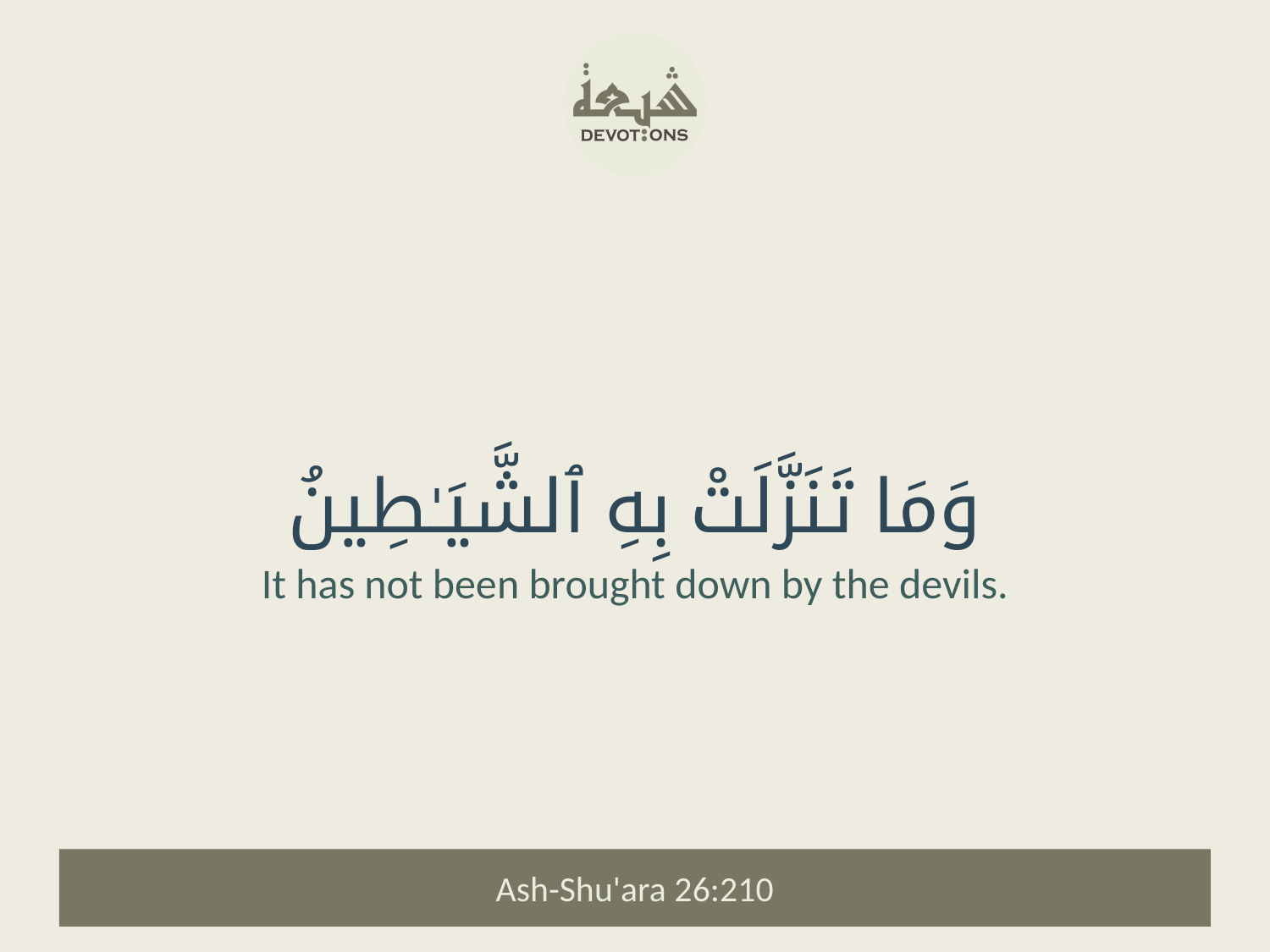

وَمَا تَنَزَّلَتْ بِهِ ٱلشَّيَـٰطِينُ
It has not been brought down by the devils.
Ash-Shu'ara 26:210